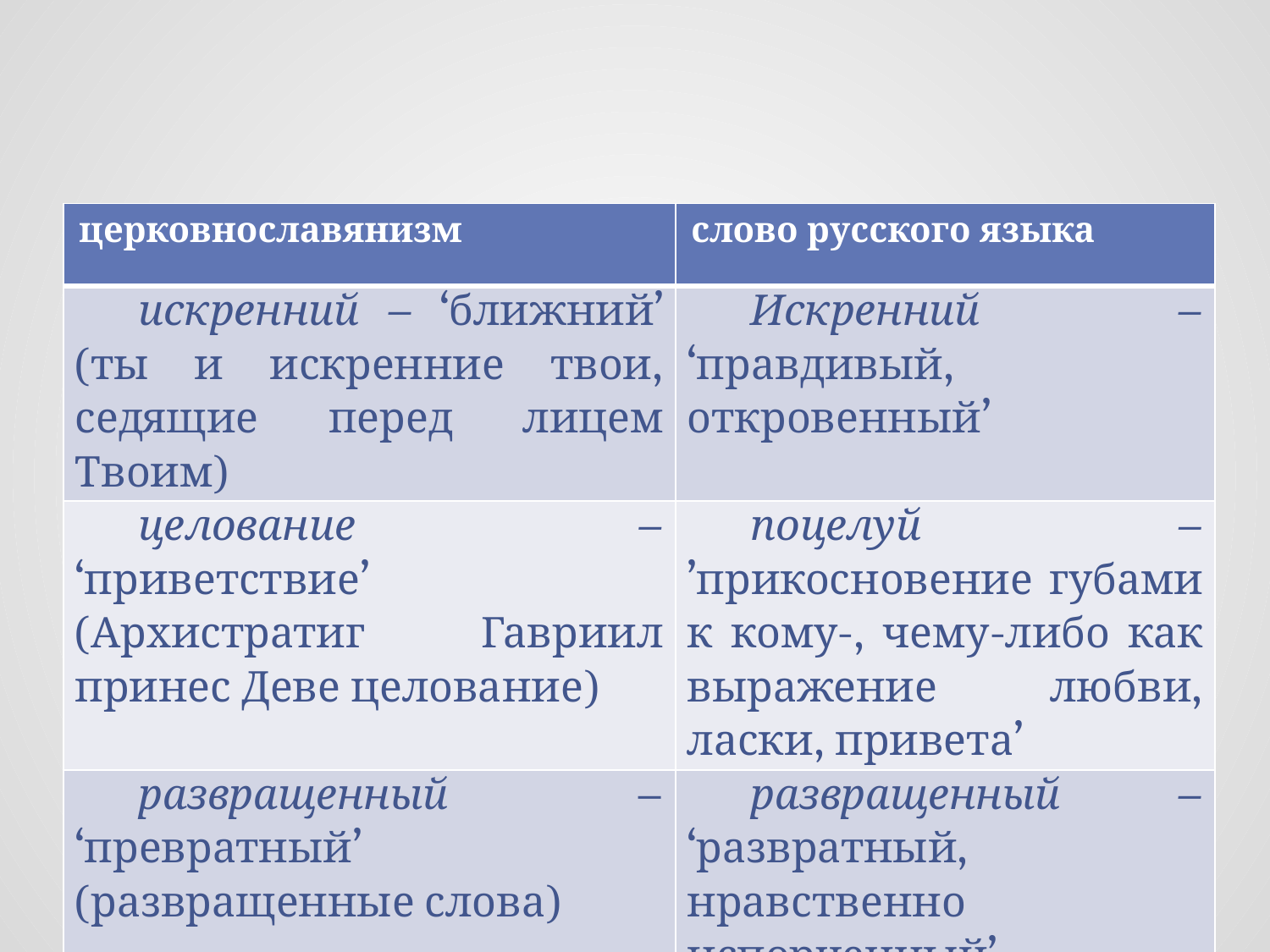

#
| церковнославянизм | слово русского языка |
| --- | --- |
| искренний – ‘ближний’ (ты и искренние твои, седящие перед лицем Твоим) | Искренний – ‘правдивый, откровенный’ |
| целование – ‘приветствие’ (Архистратиг Гавриил принес Деве целование) | поцелуй – ’прикосновение губами к кому-, чему-либо как выражение любви, ласки, привета’ |
| развращенный – ‘превратный’ (развращенные слова) | развращенный – ‘развратный, нравственно испорченный’ |